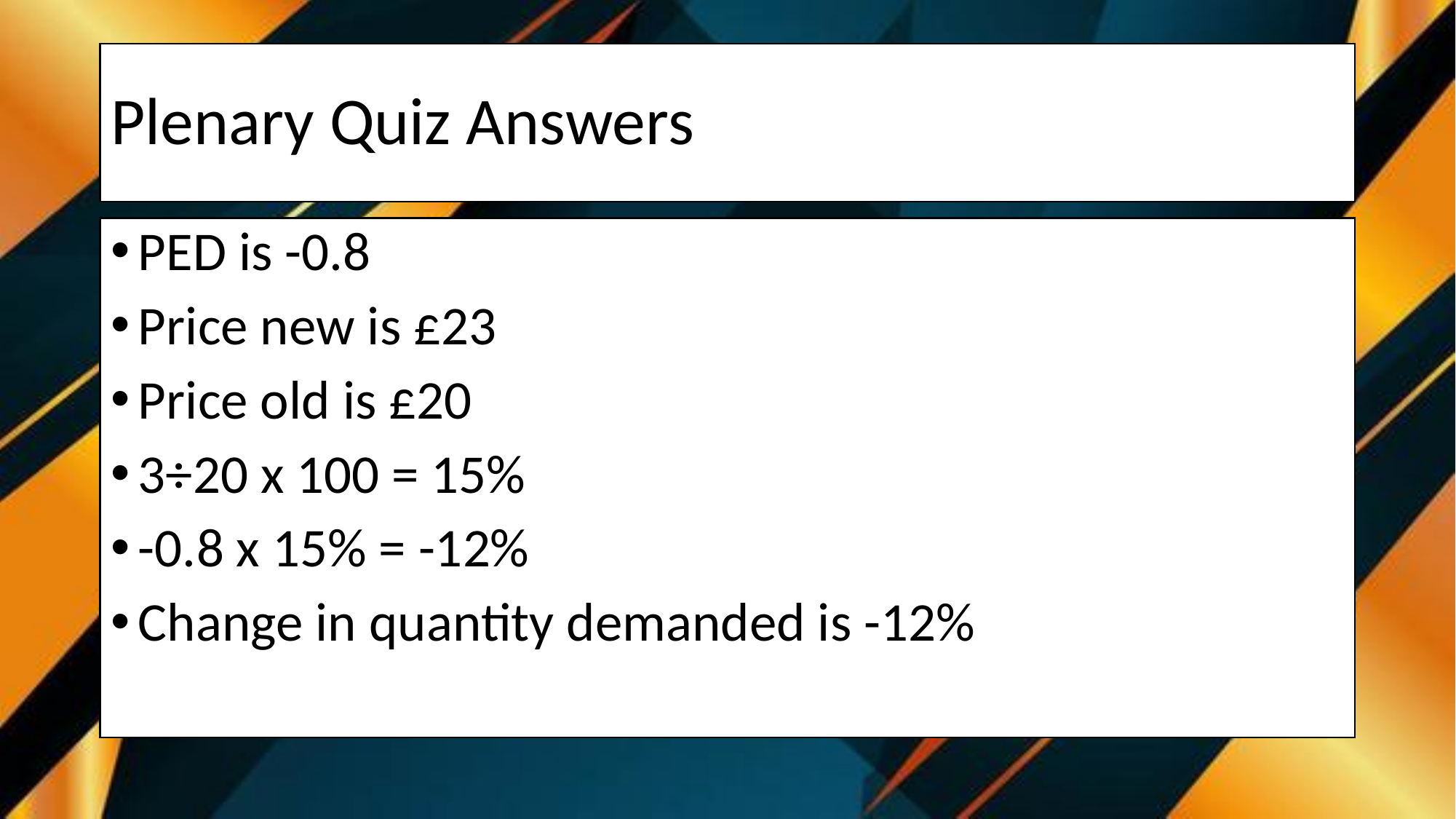

# Plenary Quiz Answers
PED is -0.8
Price new is £23
Price old is £20
3÷20 x 100 = 15%
-0.8 x 15% = -12%
Change in quantity demanded is -12%